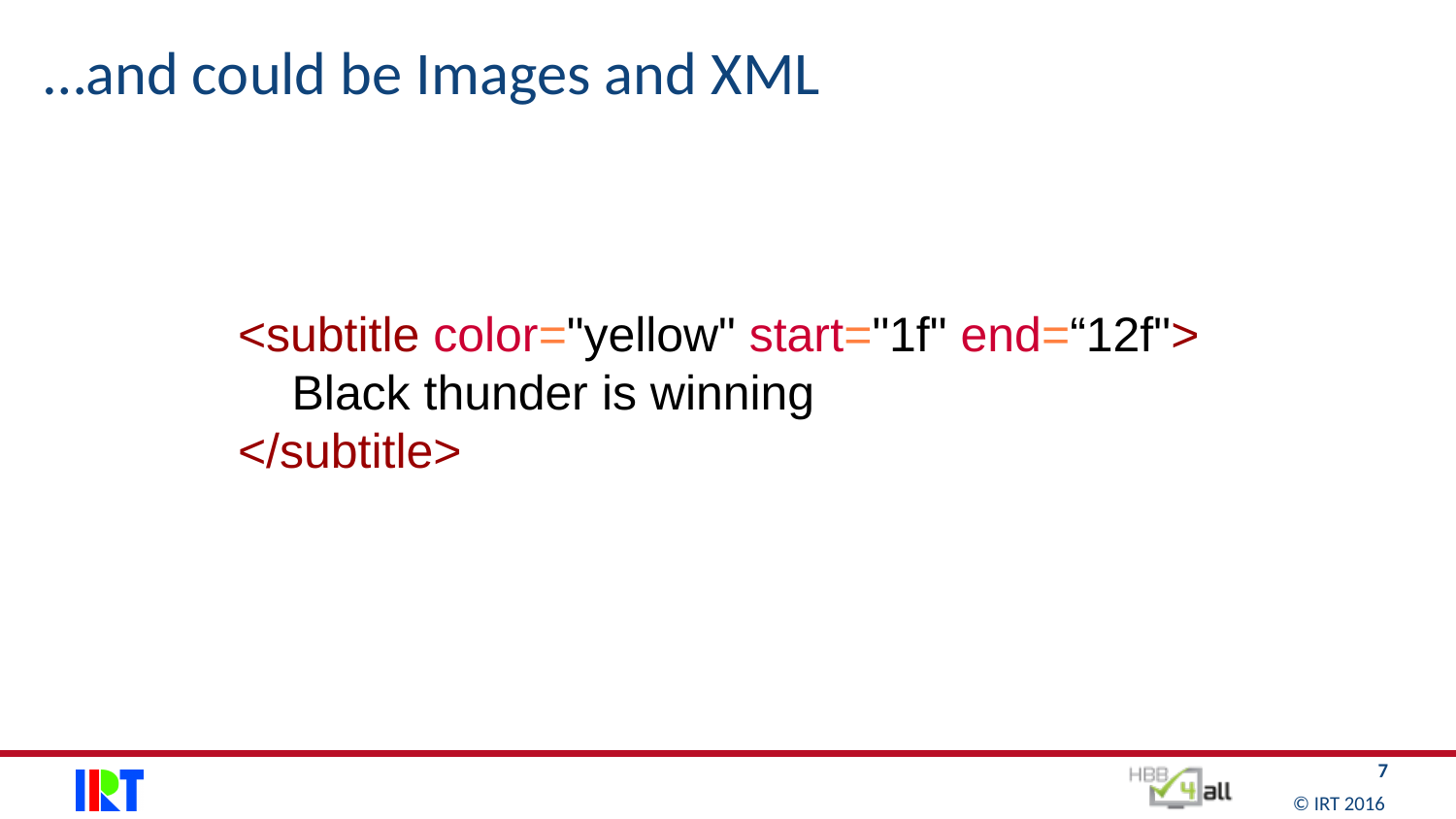

# …and could be Images and XML

<subtitle color="yellow" start="1f" end=“12f">
    Black thunder is winning
</subtitle>